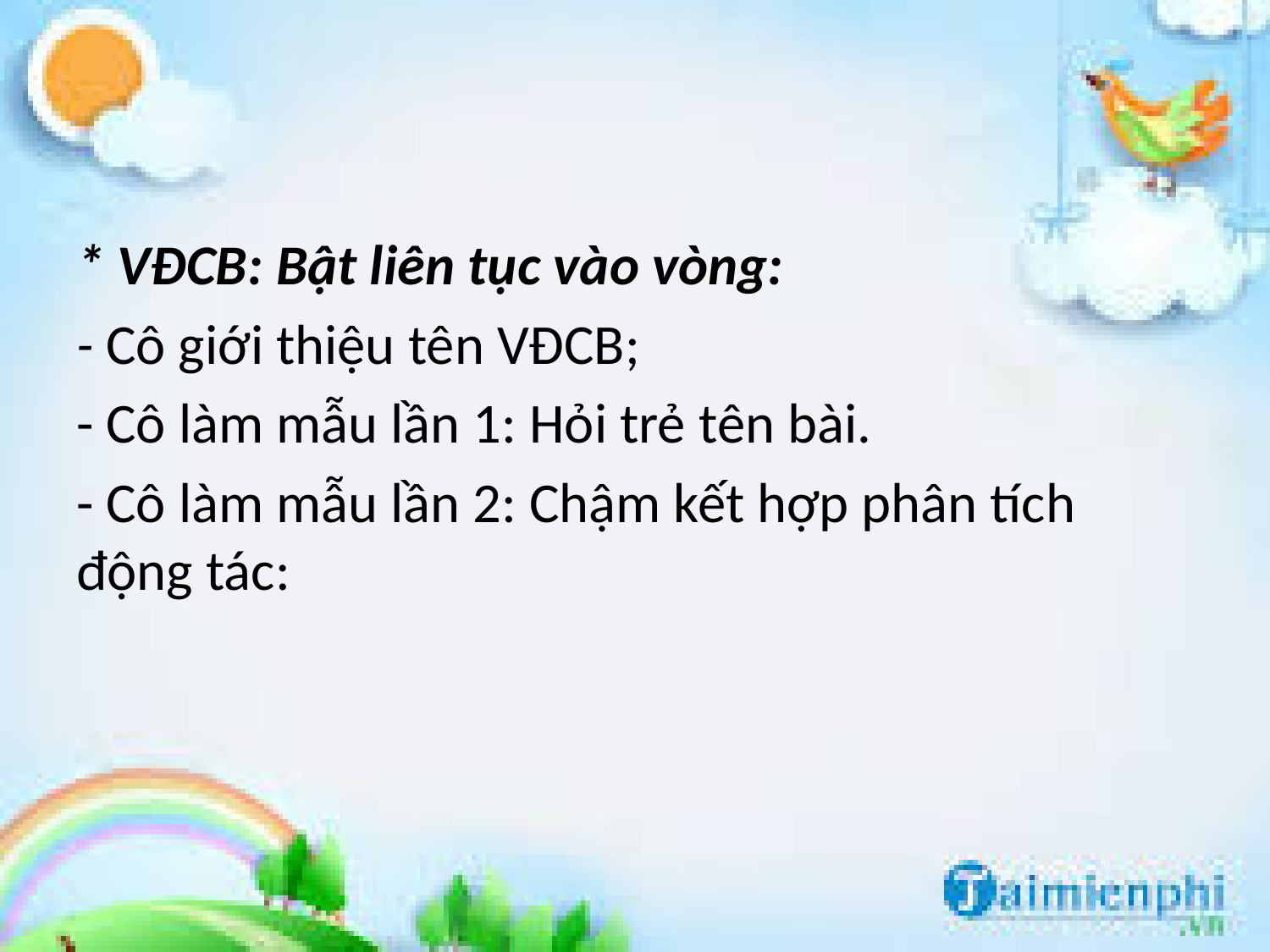

* VĐCB: Bật liên tục vào vòng:
- Cô giới thiệu tên VĐCB;
- Cô làm mẫu lần 1: Hỏi trẻ tên bài.
- Cô làm mẫu lần 2: Chậm kết hợp phân tích động tác: